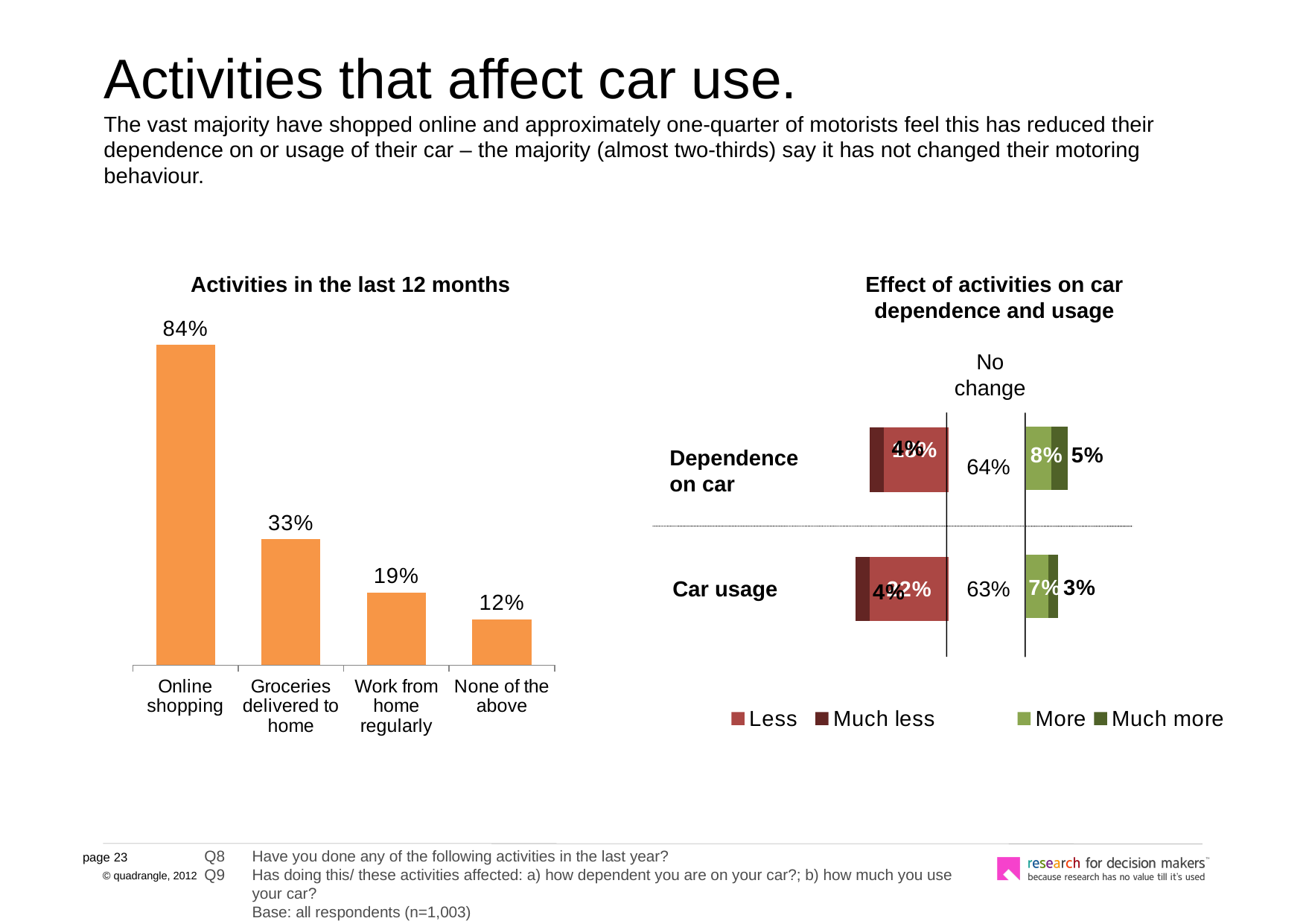

# Activities that affect car use. The vast majority have shopped online and approximately one-quarter of motorists feel this has reduced their  dependence on or usage of their car – the majority (almost two-thirds) say it has not changed their motoring behaviour.
Activities in the last 12 months
Effect of activities on car dependence and usage

### Chart

| Category |  |
|---|---|
| None of the above | 0.12000000000000002 |
| Work from home regularly | 0.19 |
| Groceries delivered to home | 0.33000000000000196 |
| Online shopping | 0.8400000000000006 |
No change

### Chart

| Category | Less | Much less |
|---|---|---|
| dependence | 0.18000000000000024 | 0.04000000000000002 |
| use | 0.22 | 0.04000000000000002 |

### Chart

| Category | More | Much more |
|---|---|---|
| dependence | 0.08000000000000004 | 0.05 |
| use | 0.07000000000000002 | 0.030000000000000002 |
Dependence on car
64%
Car usage
63%
Q8 	Have you done any of the following activities in the last year?
Q9	Has doing this/ these activities affected: a) how dependent you are on your car?; b) how much you use your car?
	Base: all respondents (n=1,003)